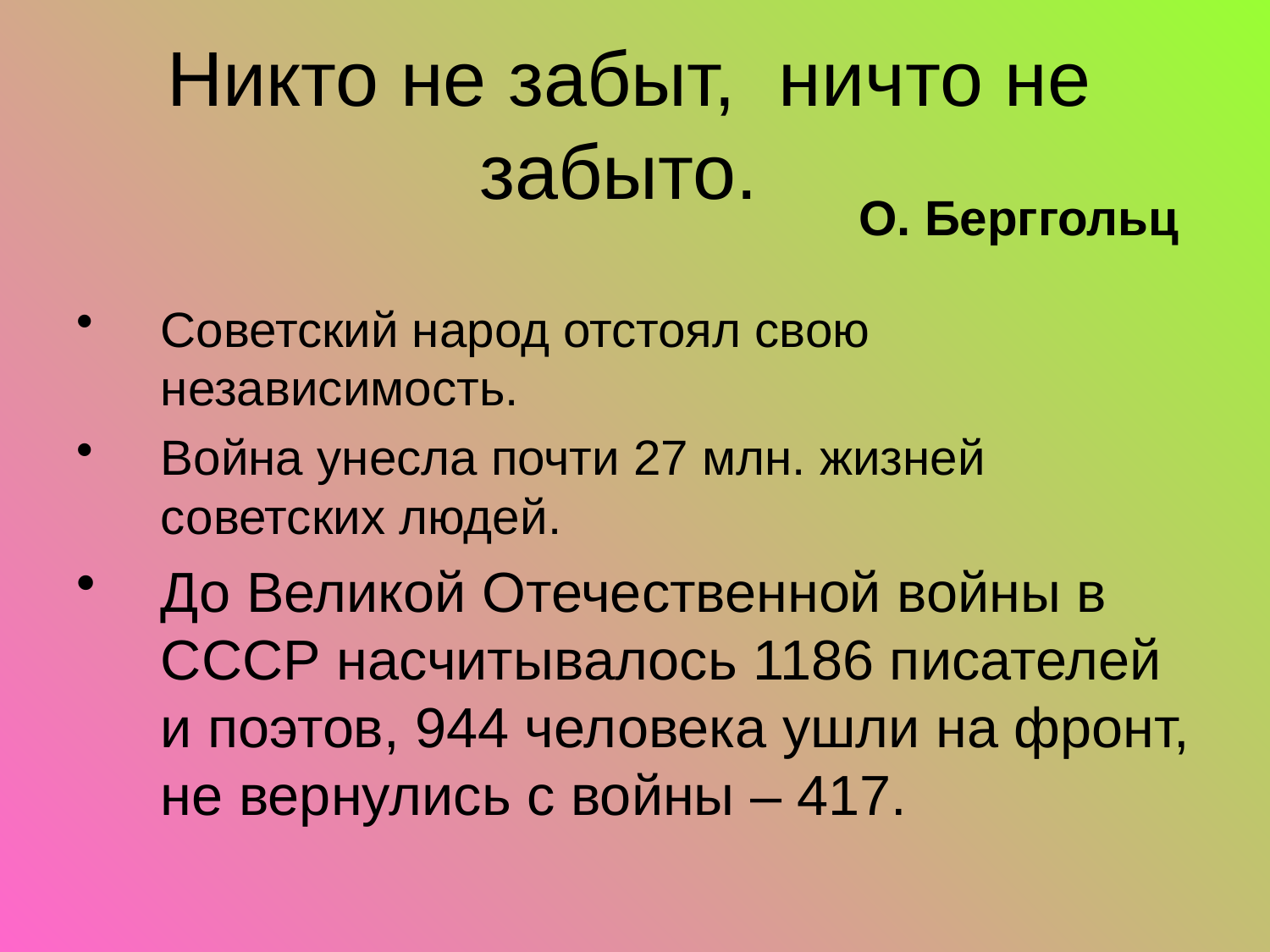

# Никто не забыт,  ничто не забыто.
О. Берггольц

Советский народ отстоял свою независимость.
Война унесла почти 27 млн. жизней советских людей.
До Великой Отечественной войны в СССР насчитывалось 1186 писателей и поэтов, 944 человека ушли на фронт, не вернулись с войны – 417.